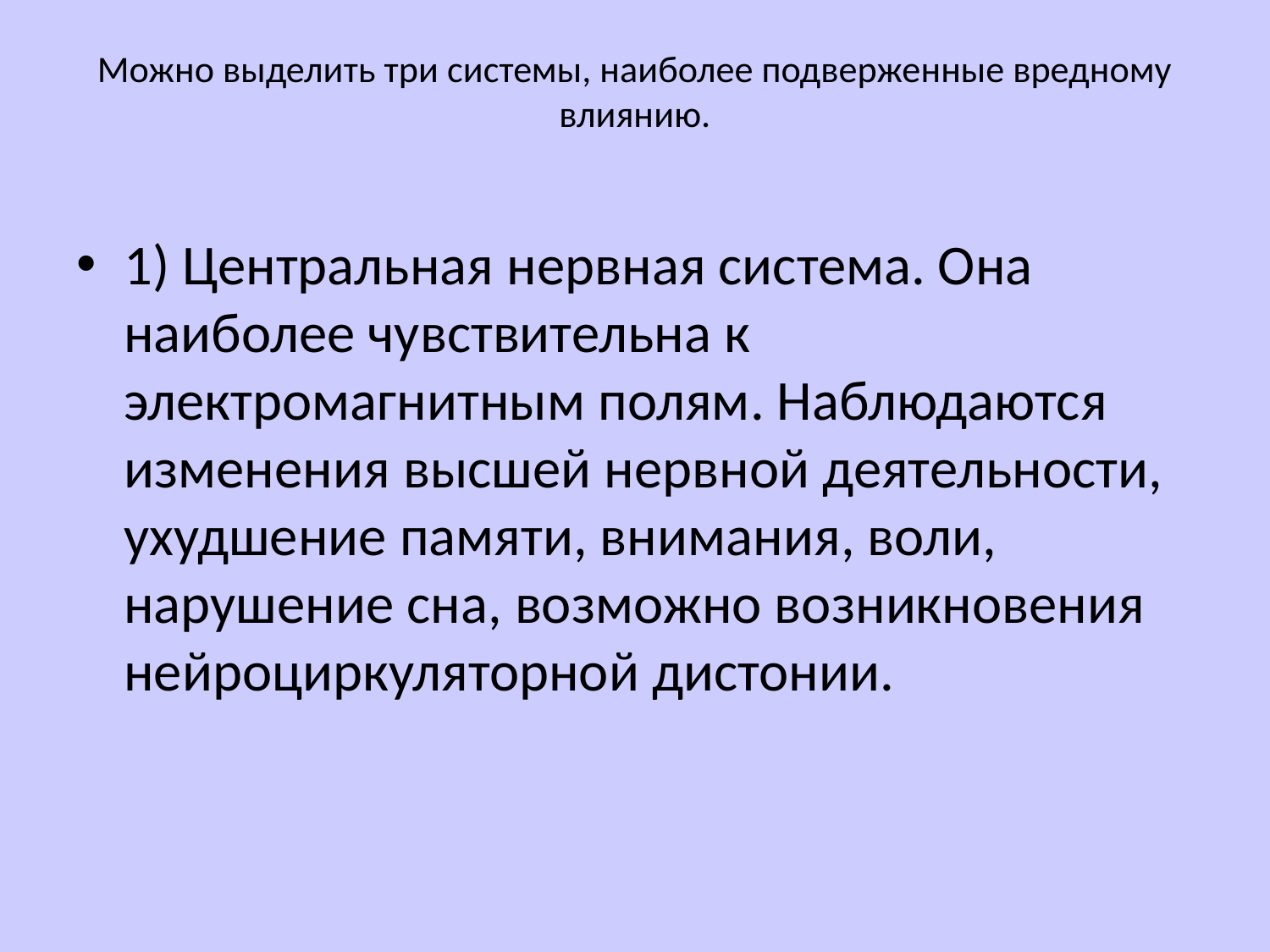

# Можно выделить три системы, наиболее подверженные вредному влиянию.
1) Центральная нервная система. Она наиболее чувствительна к электромагнитным полям. Наблюдаются изменения высшей нервной деятельности, ухудшение памяти, внимания, воли, нарушение сна, возможно возникновения нейроциркуляторной дистонии.